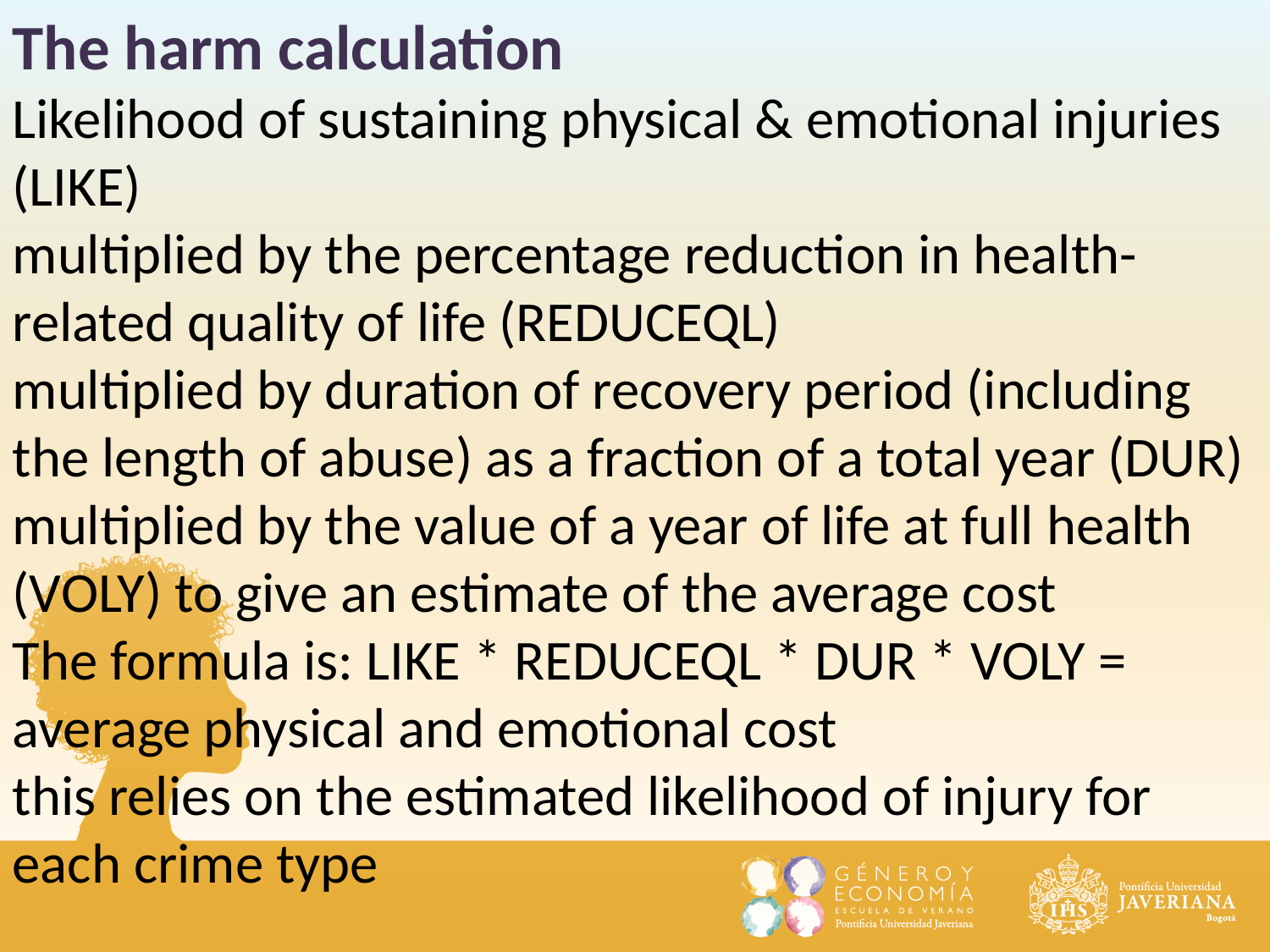

The harm calculation
Likelihood of sustaining physical & emotional injuries (LIKE)
multiplied by the percentage reduction in health-related quality of life (REDUCEQL)
multiplied by duration of recovery period (including the length of abuse) as a fraction of a total year (DUR)
multiplied by the value of a year of life at full health (VOLY) to give an estimate of the average cost
The formula is: LIKE * REDUCEQL * DUR * VOLY = average physical and emotional cost
this relies on the estimated likelihood of injury for each crime type